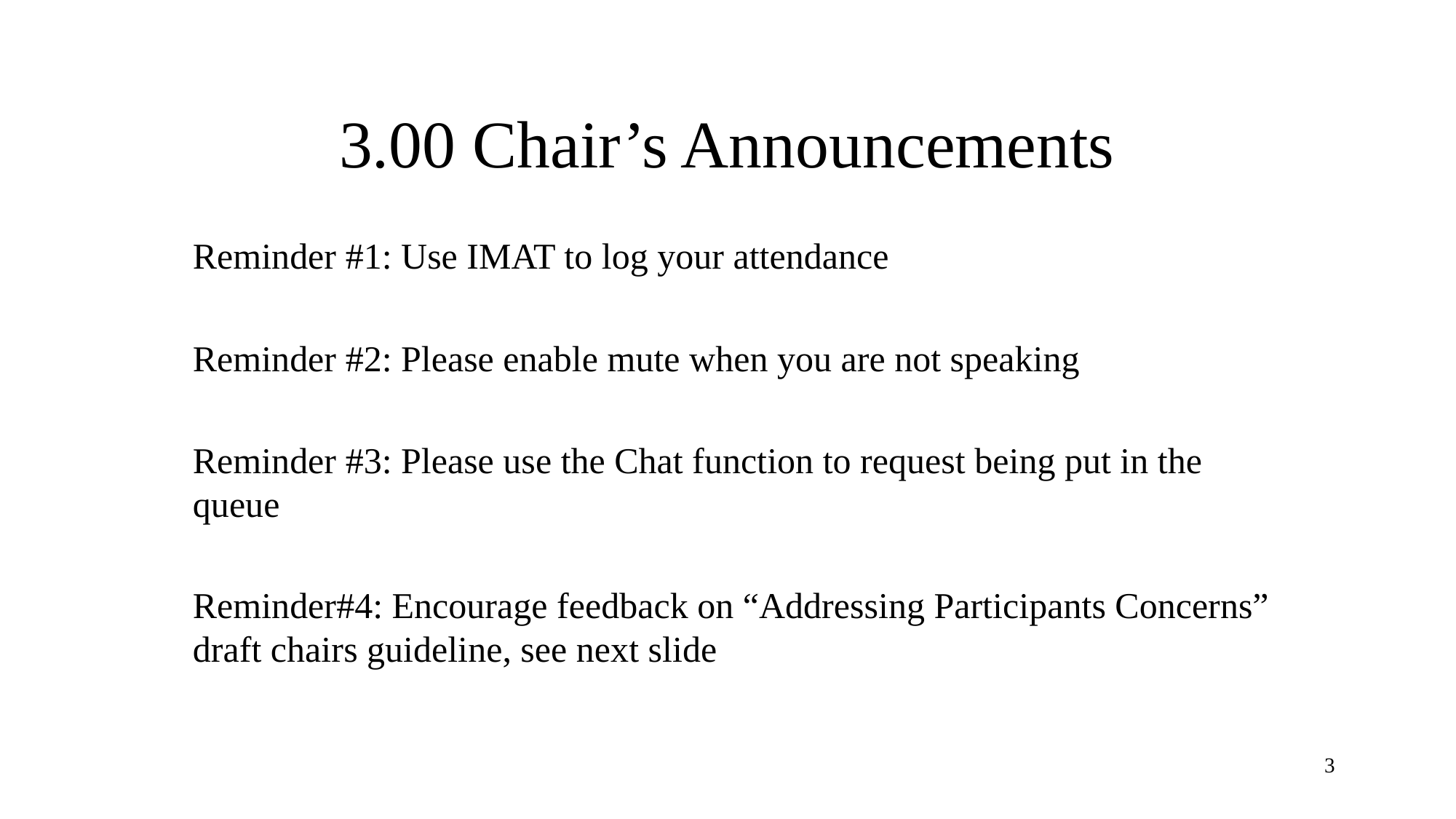

# 3.00 Chair’s Announcements
Reminder #1: Use IMAT to log your attendance

Reminder #2: Please enable mute when you are not speaking

Reminder #3: Please use the Chat function to request being put in the queue

Reminder#4: Encourage feedback on “Addressing Participants Concerns” draft chairs guideline, see next slide

3